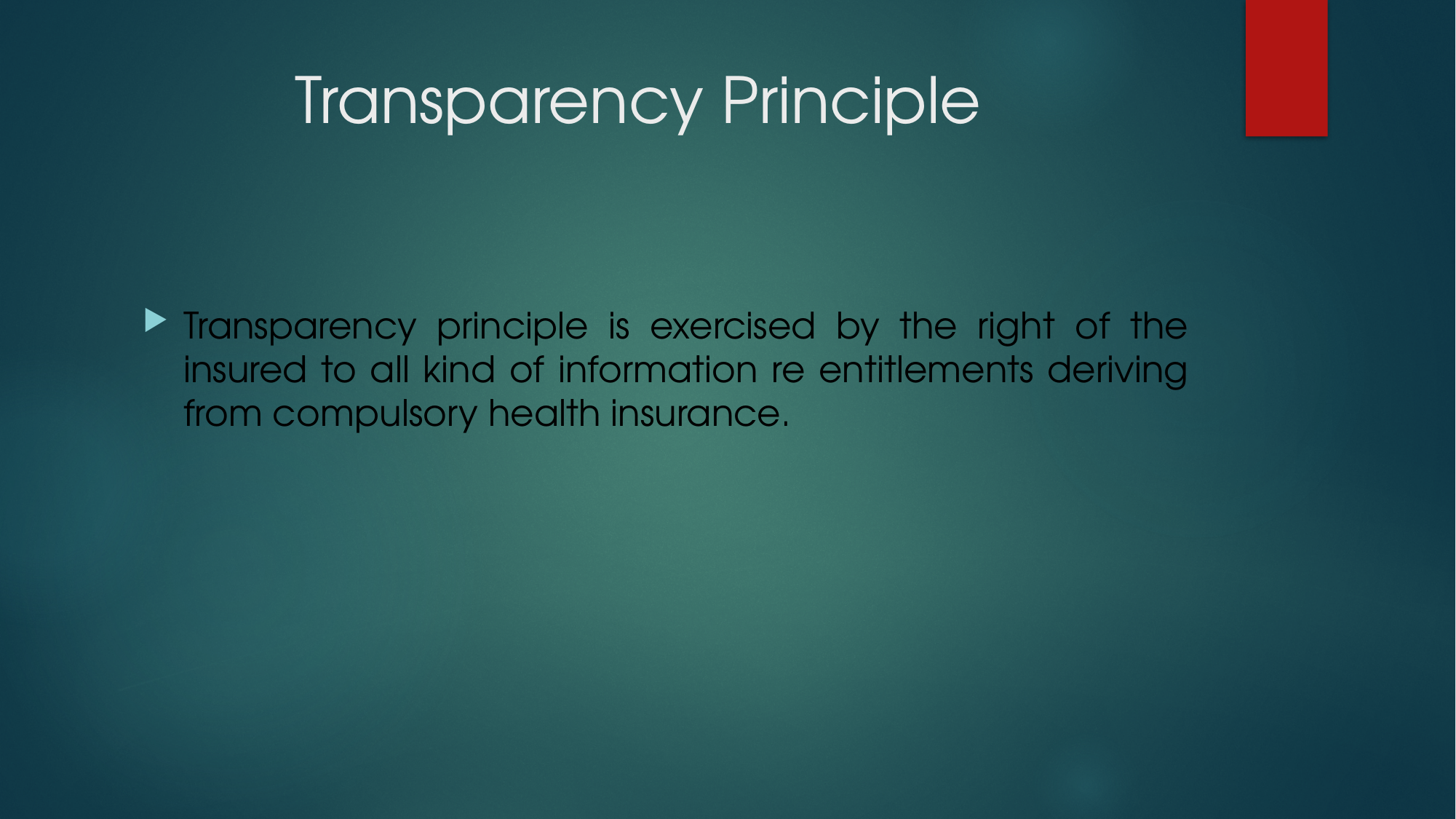

# Transparency Principle

Transparency principle is exercised by the right of the insured to all kind of information re entitlements deriving from compulsory health insurance.